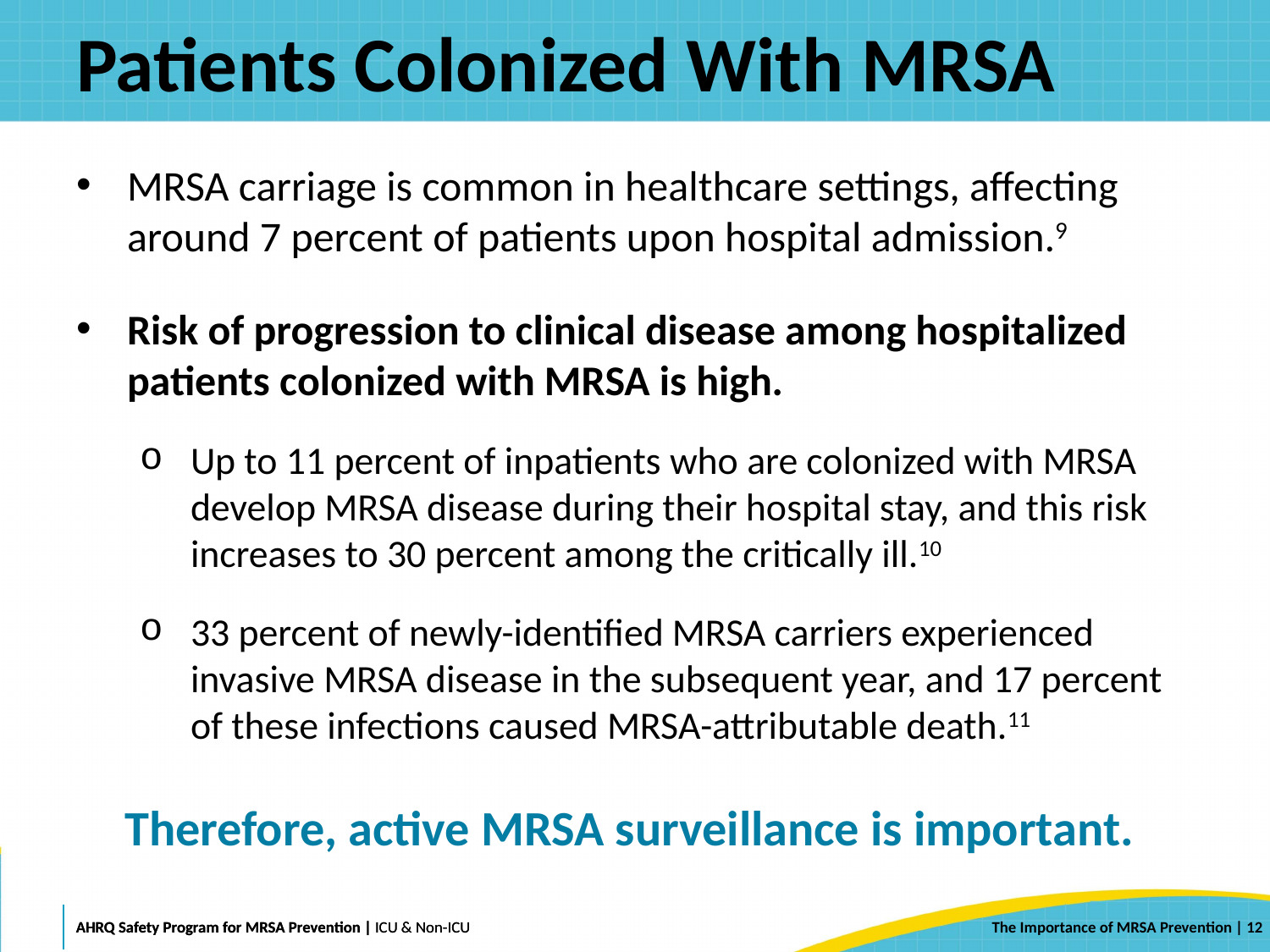

# Patients Colonized With MRSA
MRSA carriage is common in healthcare settings, affecting around 7 percent of patients upon hospital admission.9
Risk of progression to clinical disease among hospitalized patients colonized with MRSA is high.
Up to 11 percent of inpatients who are colonized with MRSA develop MRSA disease during their hospital stay, and this risk increases to 30 percent among the critically ill.10
33 percent of newly-identified MRSA carriers experienced invasive MRSA disease in the subsequent year, and 17 percent of these infections caused MRSA-attributable death.11
Therefore, active MRSA surveillance is important.
 | 12